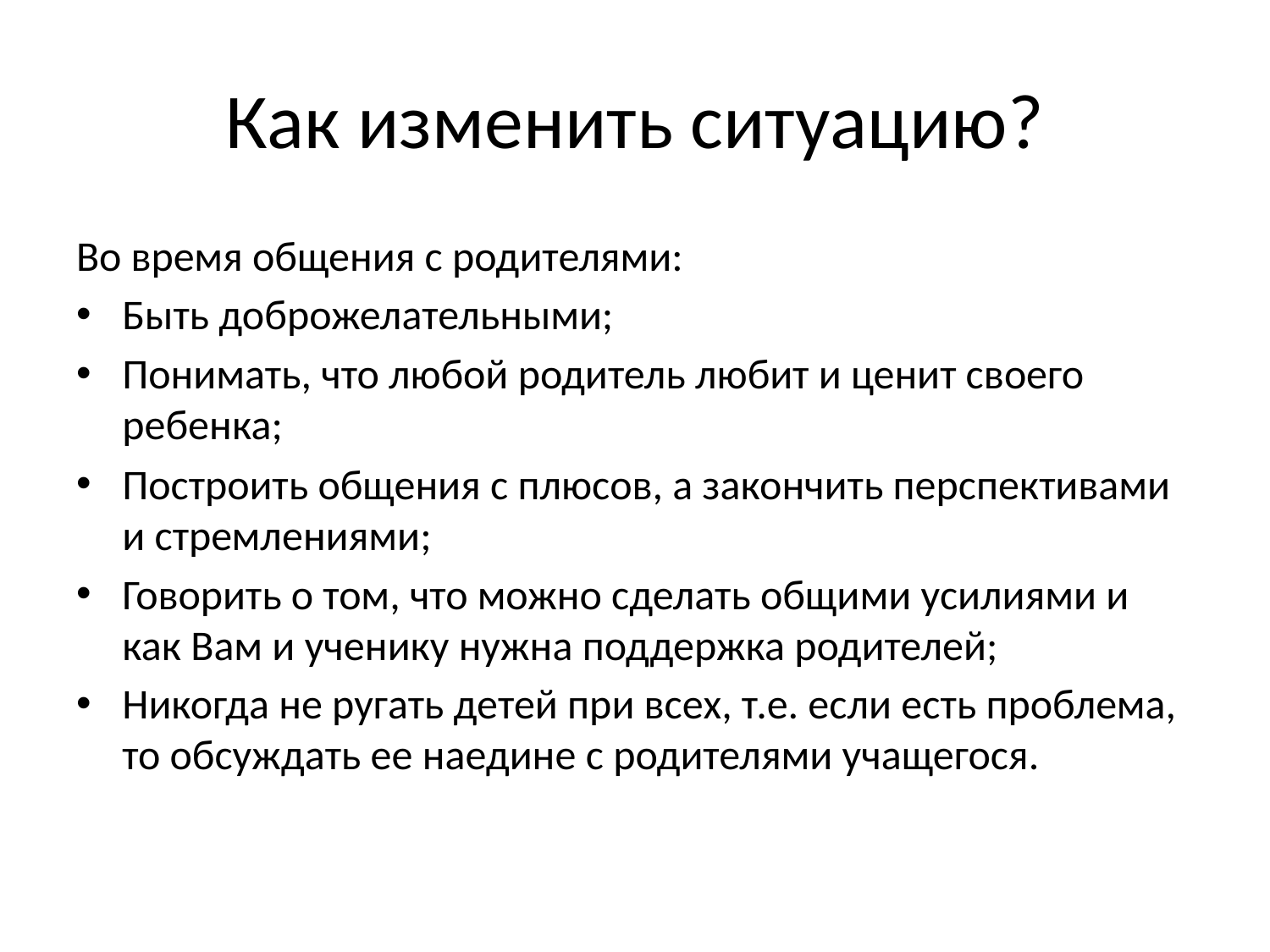

# Как изменить ситуацию?
Во время общения с родителями:
Быть доброжелательными;
Понимать, что любой родитель любит и ценит своего ребенка;
Построить общения с плюсов, а закончить перспективами и стремлениями;
Говорить о том, что можно сделать общими усилиями и как Вам и ученику нужна поддержка родителей;
Никогда не ругать детей при всех, т.е. если есть проблема, то обсуждать ее наедине с родителями учащегося.